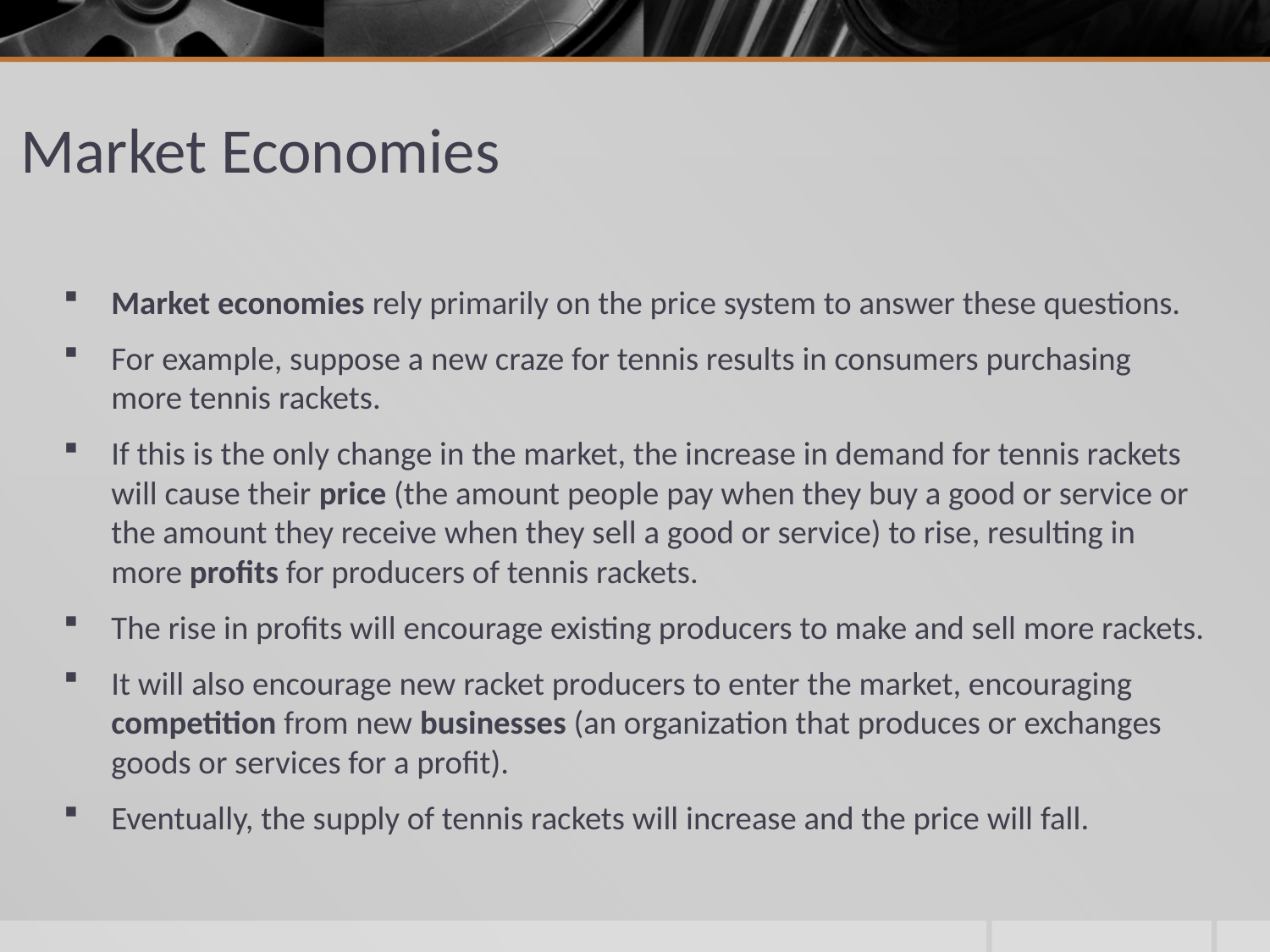

# Market Economies
Market economies rely primarily on the price system to answer these questions.
For example, suppose a new craze for tennis results in consumers purchasing more tennis rackets.
If this is the only change in the market, the increase in demand for tennis rackets will cause their price (the amount people pay when they buy a good or service or the amount they receive when they sell a good or service) to rise, resulting in more profits for producers of tennis rackets.
The rise in profits will encourage existing producers to make and sell more rackets.
It will also encourage new racket producers to enter the market, encouraging competition from new businesses (an organization that produces or exchanges goods or services for a profit).
Eventually, the supply of tennis rackets will increase and the price will fall.